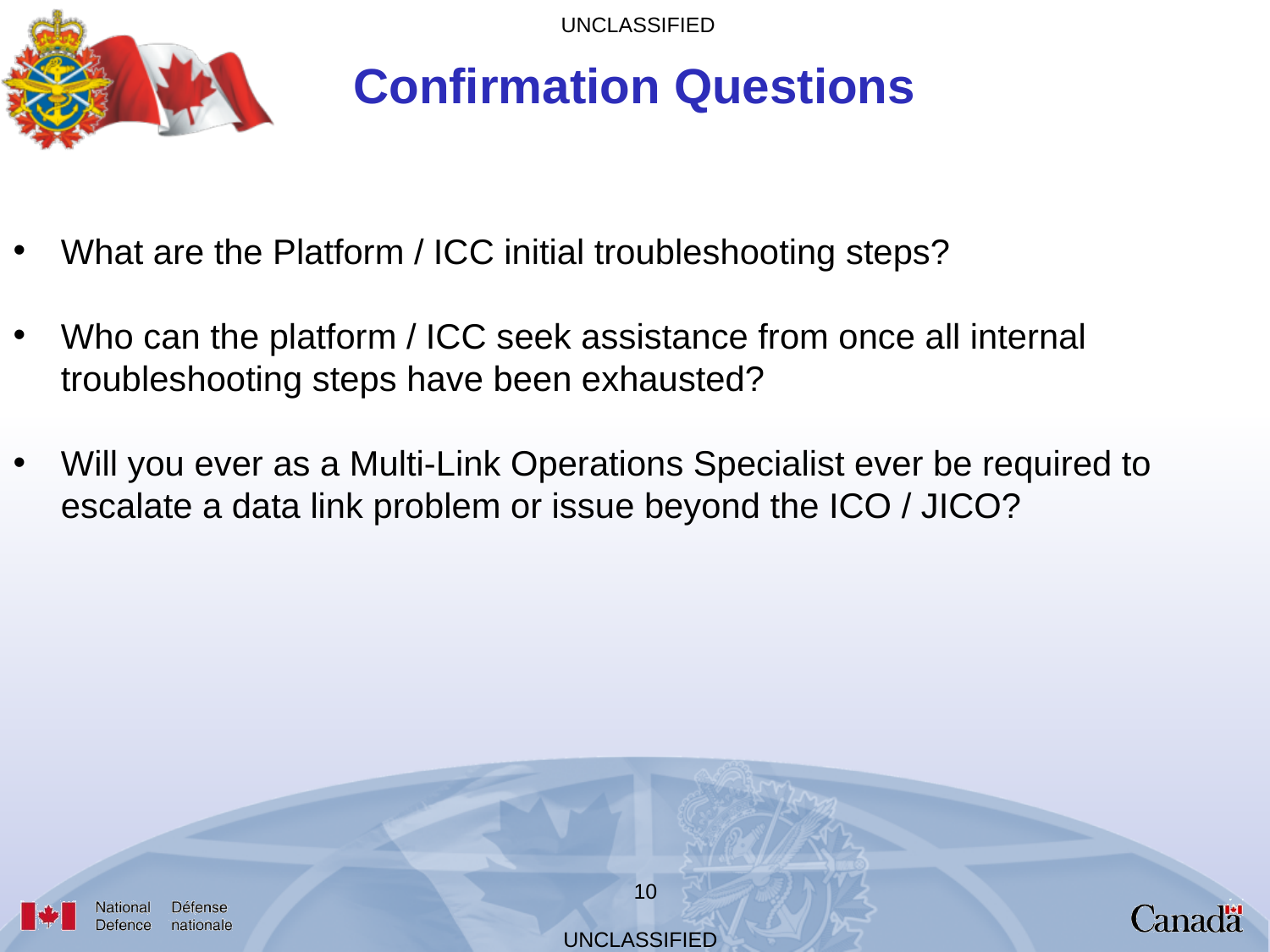

Confirmation Questions
What are the Platform / ICC initial troubleshooting steps?

Who can the platform / ICC seek assistance from once all internal troubleshooting steps have been exhausted?

Will you ever as a Multi-Link Operations Specialist ever be required to escalate a data link problem or issue beyond the ICO / JICO?